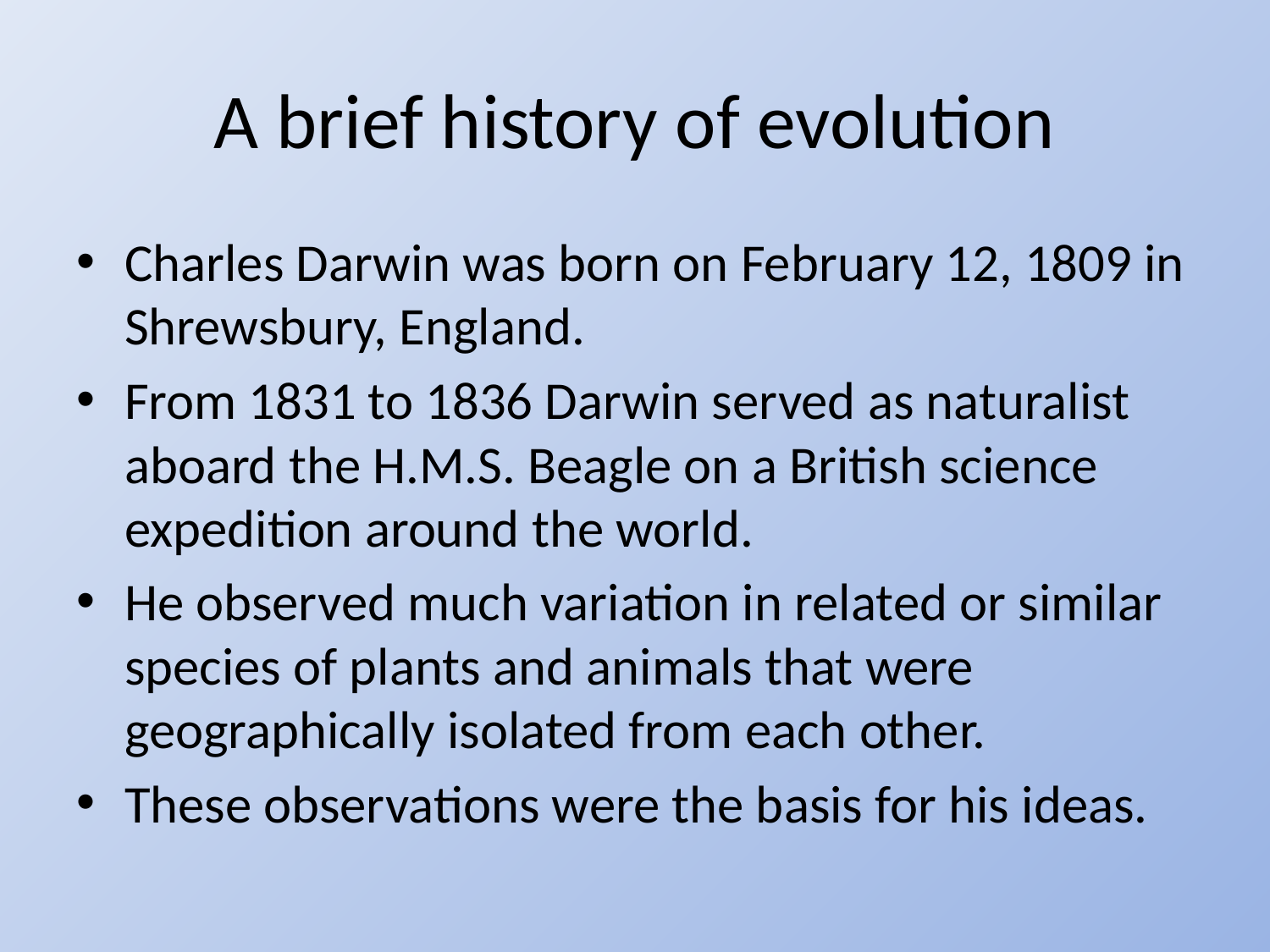

# A brief history of evolution
Charles Darwin was born on February 12, 1809 in Shrewsbury, England.
From 1831 to 1836 Darwin served as naturalist aboard the H.M.S. Beagle on a British science expedition around the world.
He observed much variation in related or similar species of plants and animals that were geographically isolated from each other.
These observations were the basis for his ideas.